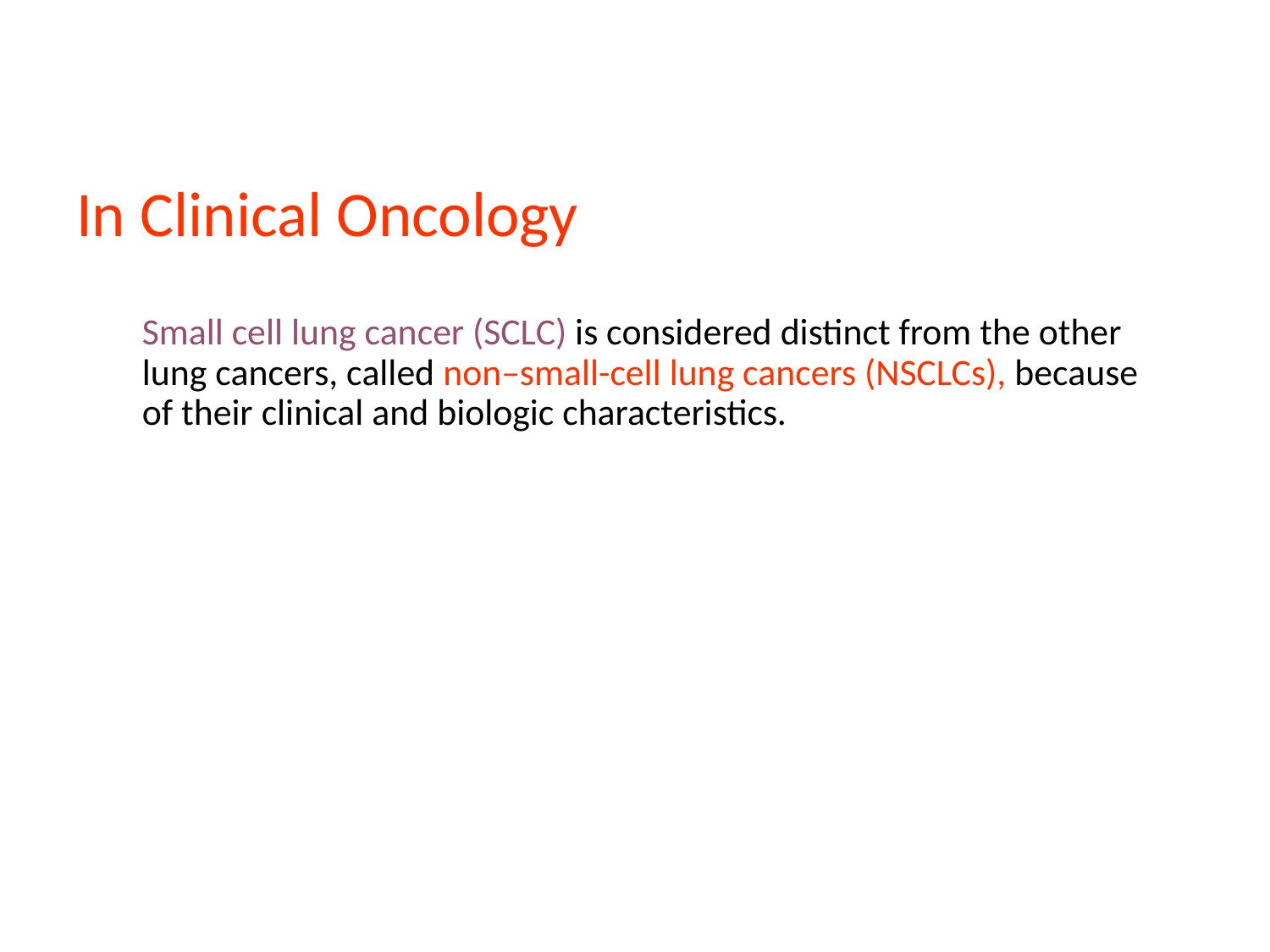

# In Clinical Oncology

	Small cell lung cancer (SCLC) is considered distinct from the other lung cancers, called non–small-cell lung cancers (NSCLCs), because of their clinical and biologic characteristics.